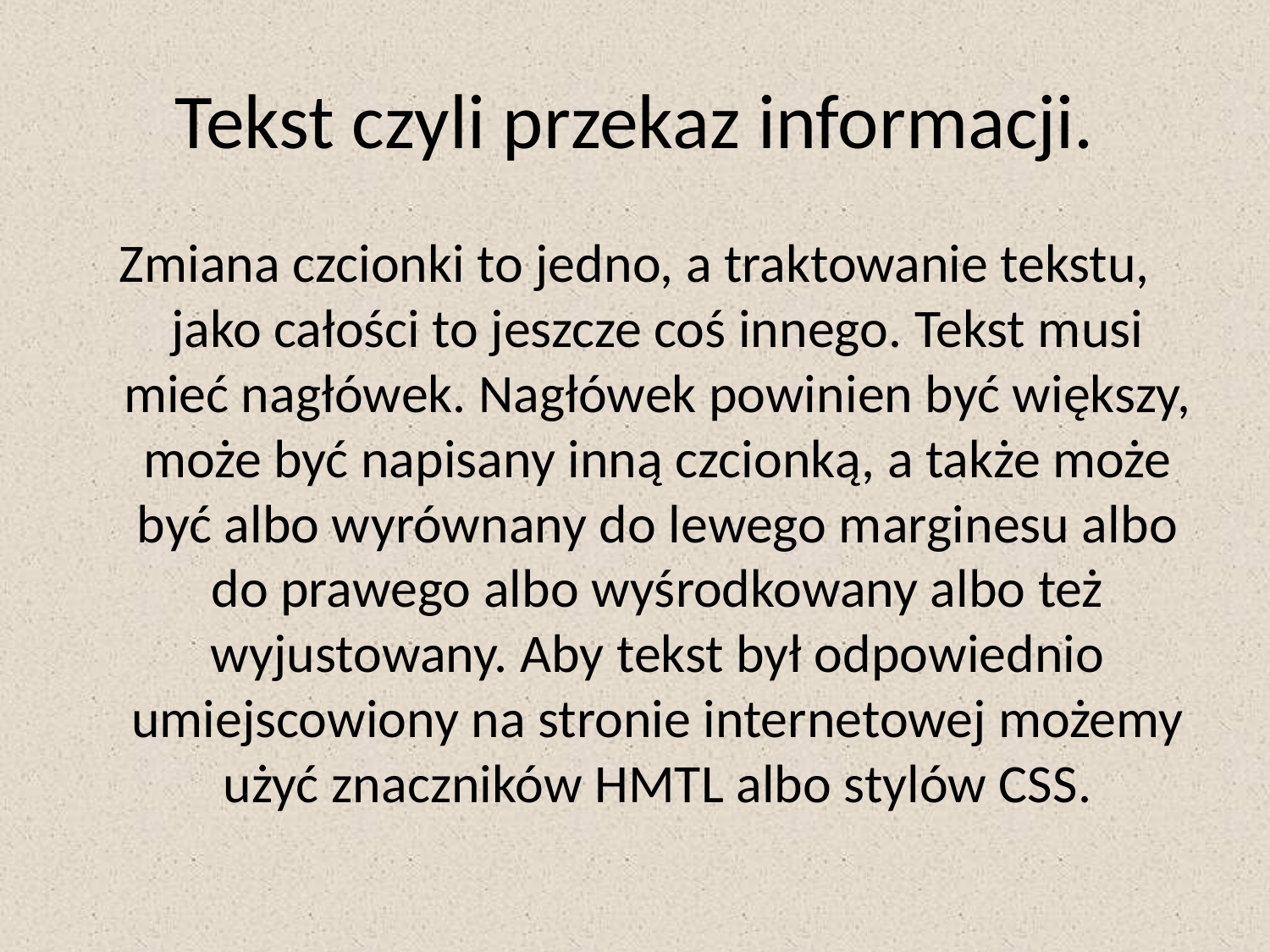

# Tekst czyli przekaz informacji.
Zmiana czcionki to jedno, a traktowanie tekstu, jako całości to jeszcze coś innego. Tekst musi mieć nagłówek. Nagłówek powinien być większy, może być napisany inną czcionką, a także może być albo wyrównany do lewego marginesu albo do prawego albo wyśrodkowany albo też wyjustowany. Aby tekst był odpowiednio umiejscowiony na stronie internetowej możemy użyć znaczników HMTL albo stylów CSS.